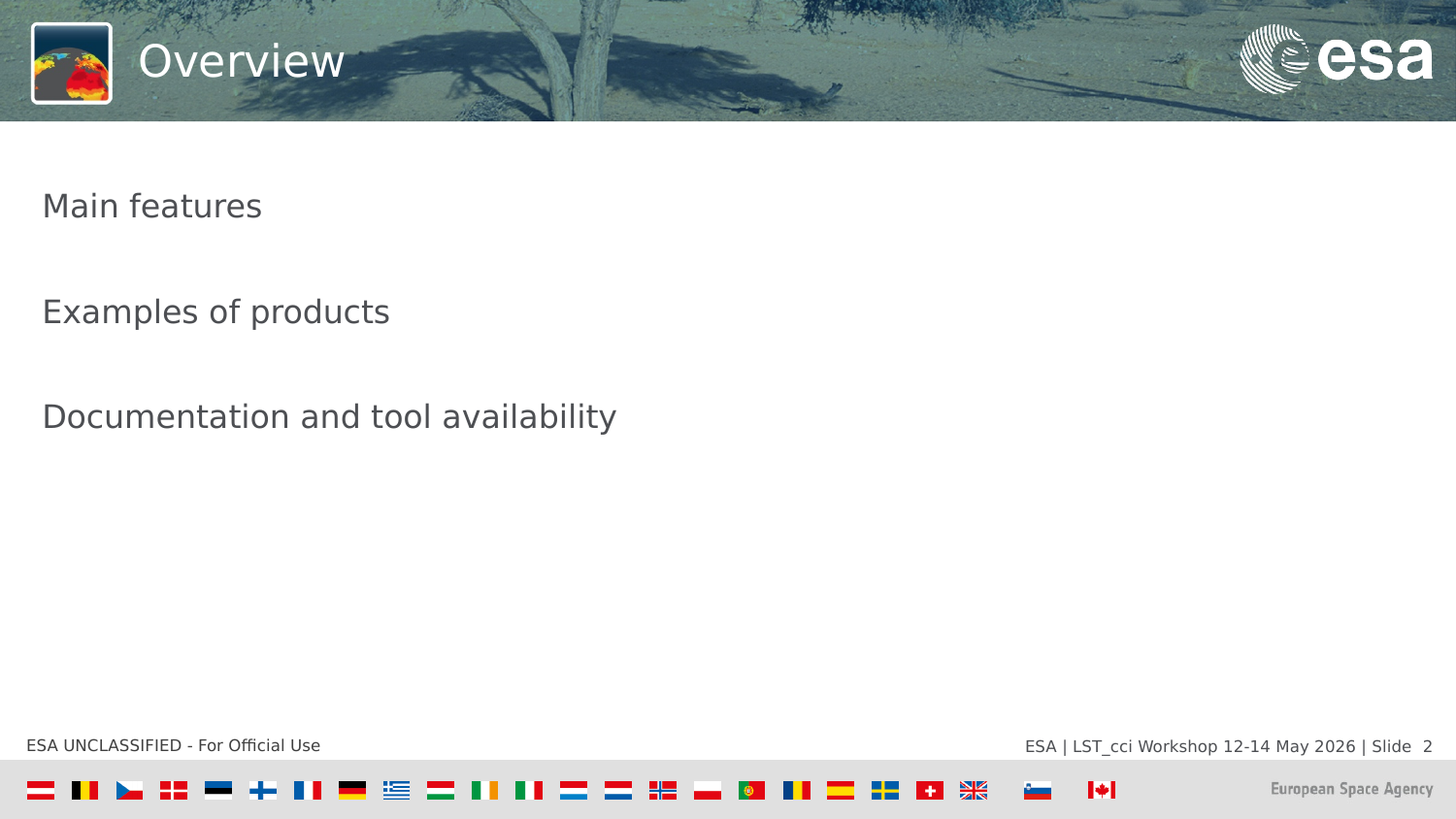

# Overview

Main features

Examples of products

Documentation and tool availability